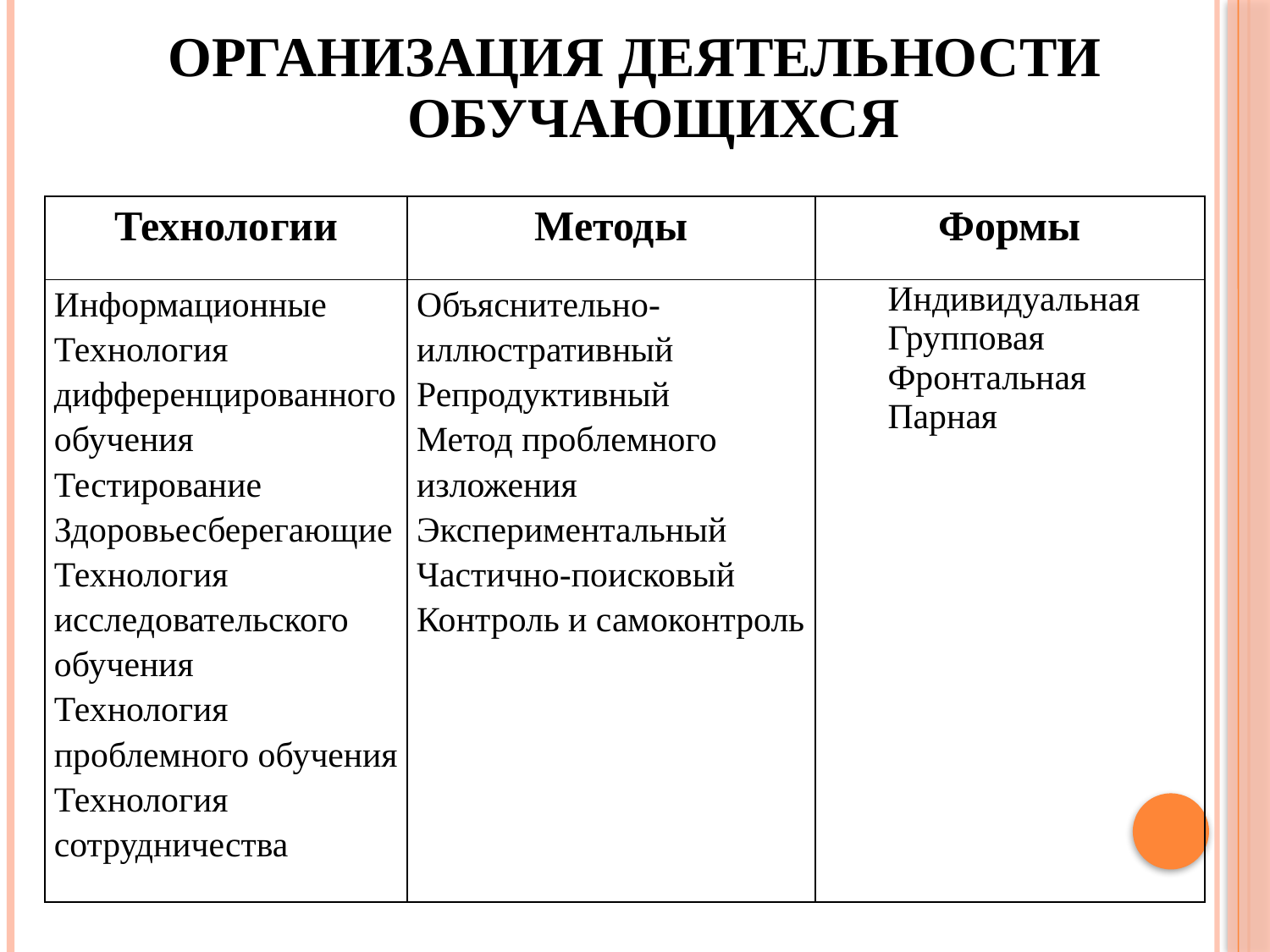

# Организация деятельности обучающихся
| Технологии | Методы | Формы |
| --- | --- | --- |
| Информационные Технология дифференцированного обучения Тестирование Здоровьесберегающие Технология исследовательского обучения Технология проблемного обучения Технология сотрудничества | Объяснительно-иллюстративный Репродуктивный Метод проблемного изложения Экспериментальный Частично-поисковый Контроль и самоконтроль | Индивидуальная Групповая Фронтальная Парная |